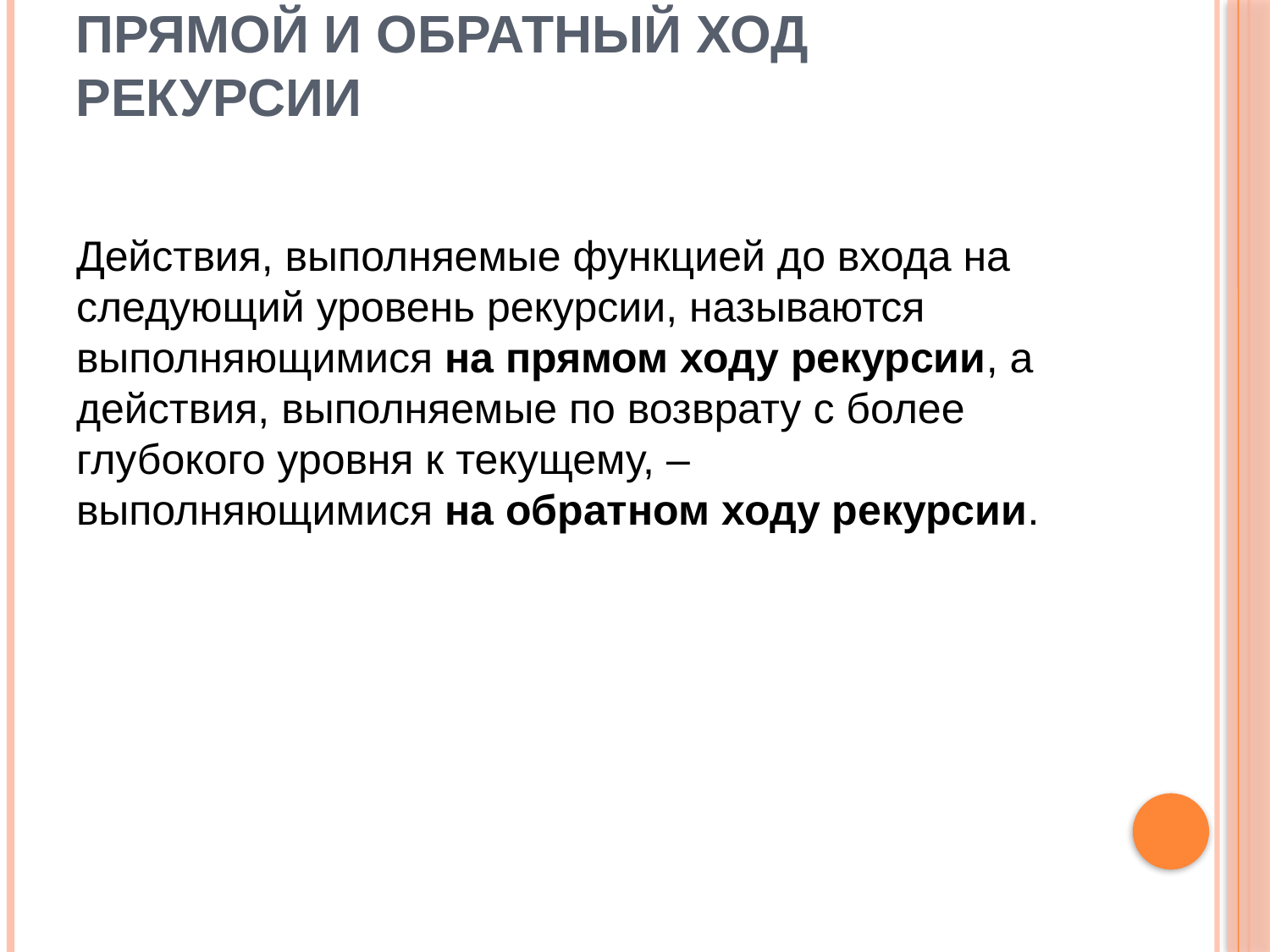

# Прямой и обратный ход рекурсии
Действия, выполняемые функцией до входа на следующий уровень рекурсии, называются выполняющимися на прямом ходу рекурсии, а действия, выполняемые по возврату с более глубокого уровня к текущему, – выполняющимися на обратном ходу рекурсии.